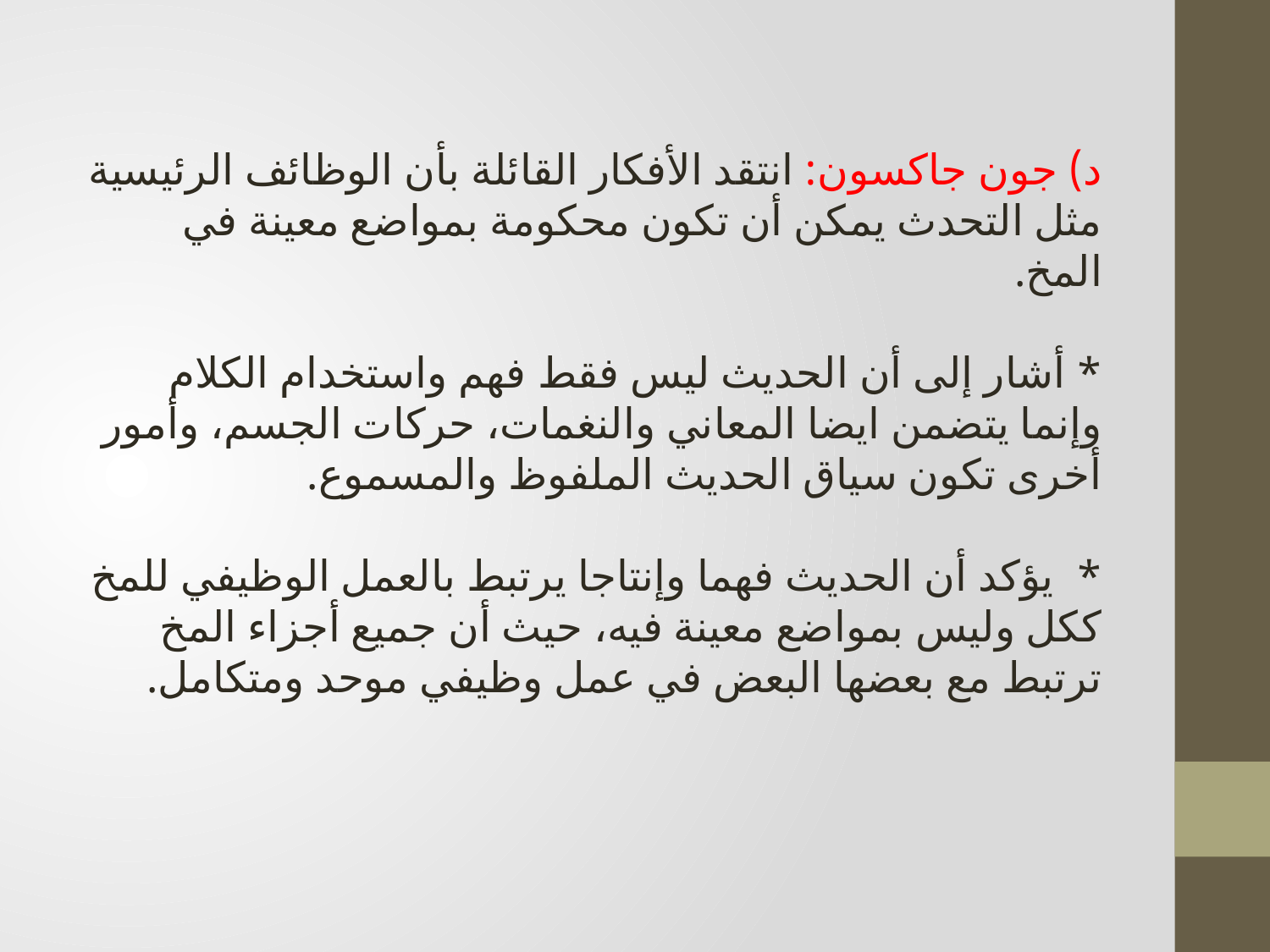

د) جون جاكسون: انتقد الأفكار القائلة بأن الوظائف الرئيسية مثل التحدث يمكن أن تكون محكومة بمواضع معينة في المخ.

* أشار إلى أن الحديث ليس فقط فهم واستخدام الكلام وإنما يتضمن ايضا المعاني والنغمات، حركات الجسم، وأمور أخرى تكون سياق الحديث الملفوظ والمسموع.

*  يؤكد أن الحديث فهما وإنتاجا يرتبط بالعمل الوظيفي للمخ ككل وليس بمواضع معينة فيه، حيث أن جميع أجزاء المخ ترتبط مع بعضها البعض في عمل وظيفي موحد ومتكامل.